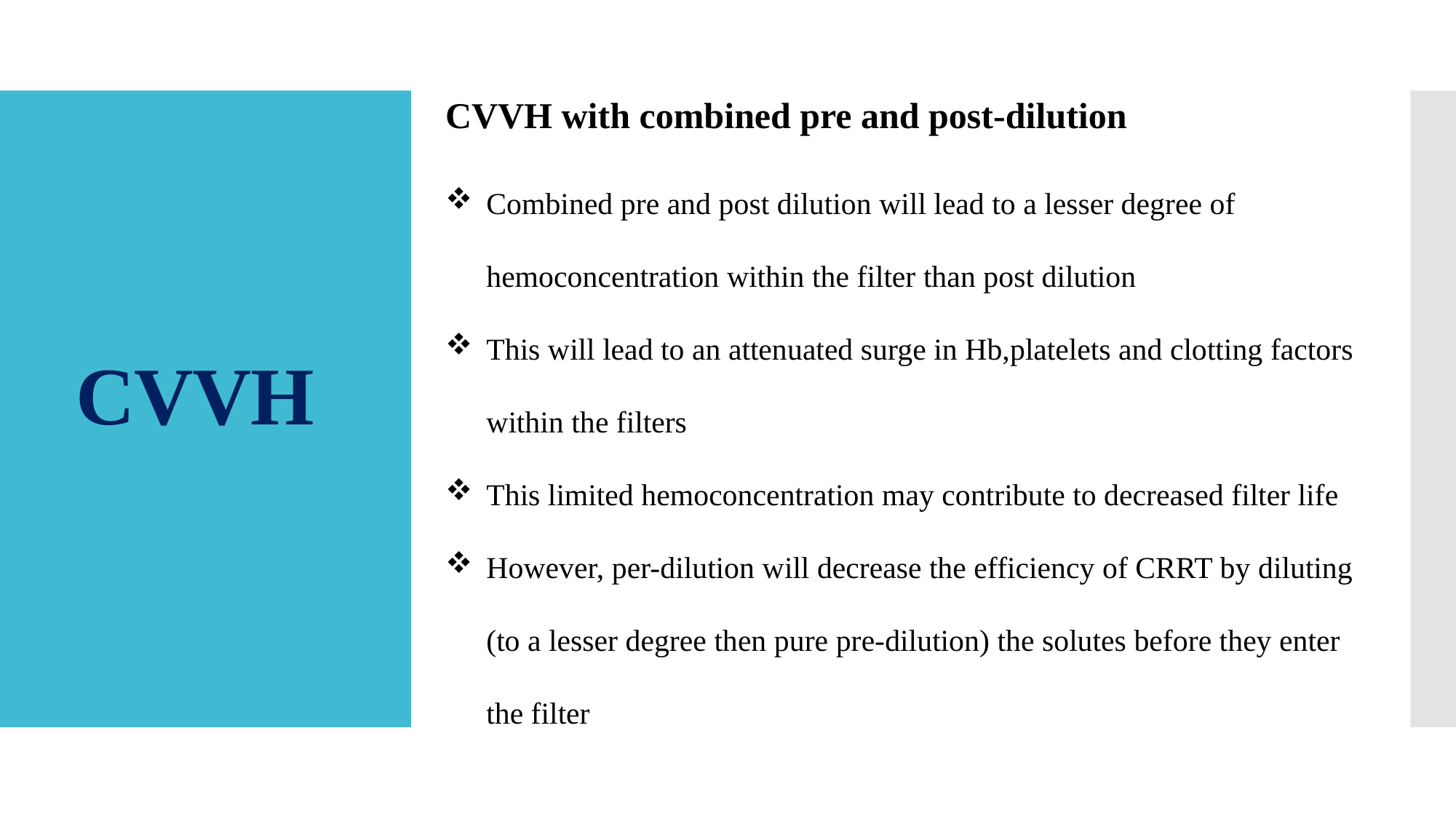

CVVH with combined pre and post-dilution
Combined pre and post dilution will lead to a lesser degree of hemoconcentration within the filter than post dilution
This will lead to an attenuated surge in Hb,platelets and clotting factors within the filters
This limited hemoconcentration may contribute to decreased filter life
However, per-dilution will decrease the efficiency of CRRT by diluting (to a lesser degree then pure pre-dilution) the solutes before they enter the filter
# CVVH